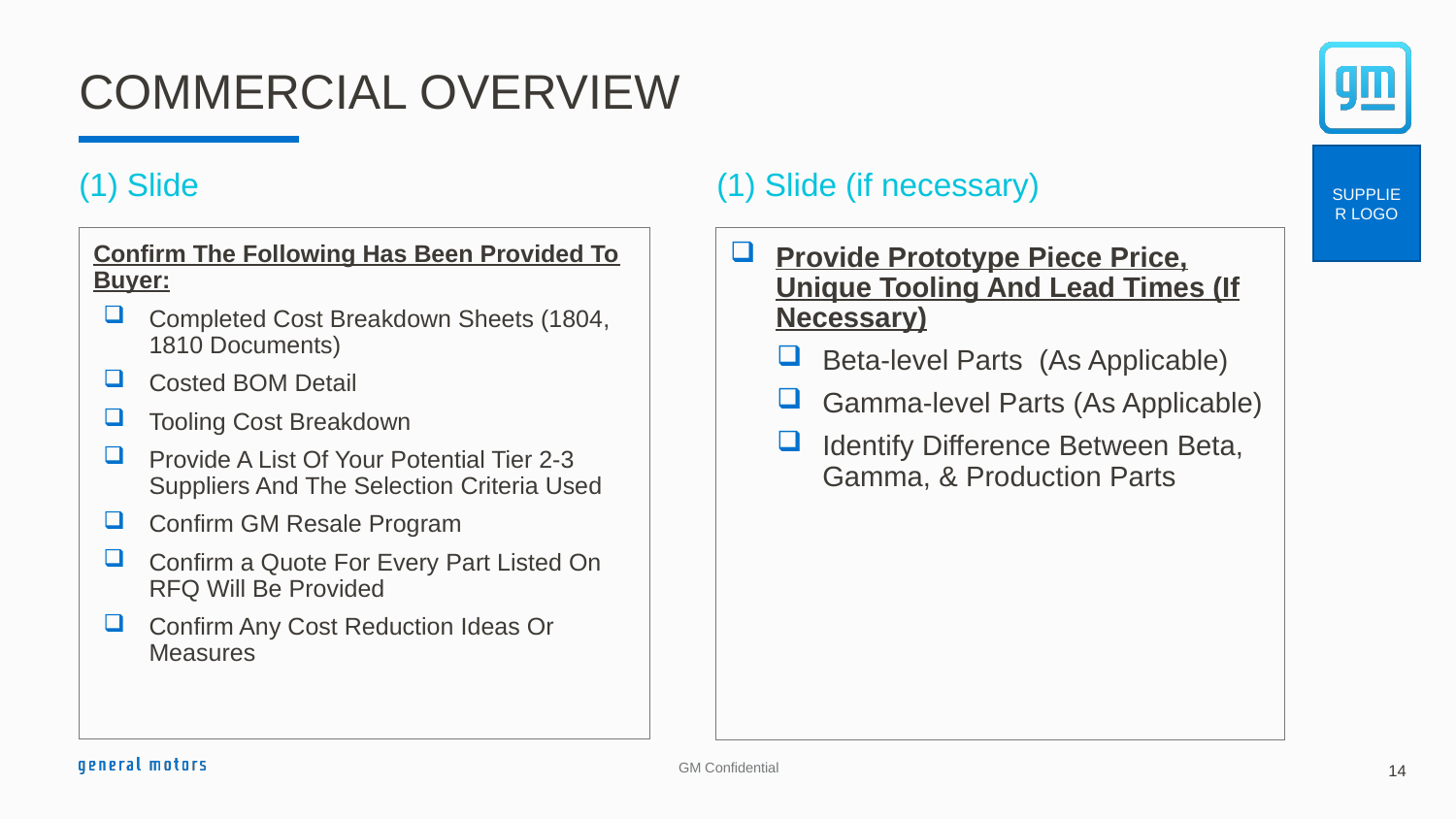

# COMMERCIAL OVERVIEW
SUPPLIER LOGO
(1) Slide
(1) Slide (if necessary)
Confirm The Following Has Been Provided To Buyer:
Completed Cost Breakdown Sheets (1804, 1810 Documents)
Costed BOM Detail
Tooling Cost Breakdown
Provide A List Of Your Potential Tier 2-3 Suppliers And The Selection Criteria Used
Confirm GM Resale Program
Confirm a Quote For Every Part Listed On RFQ Will Be Provided
Confirm Any Cost Reduction Ideas Or Measures

Provide Prototype Piece Price, Unique Tooling And Lead Times (If Necessary)
Beta-level Parts  (As Applicable)
Gamma-level Parts (As Applicable)
Identify Difference Between Beta, Gamma, & Production Parts

14
GM Confidential